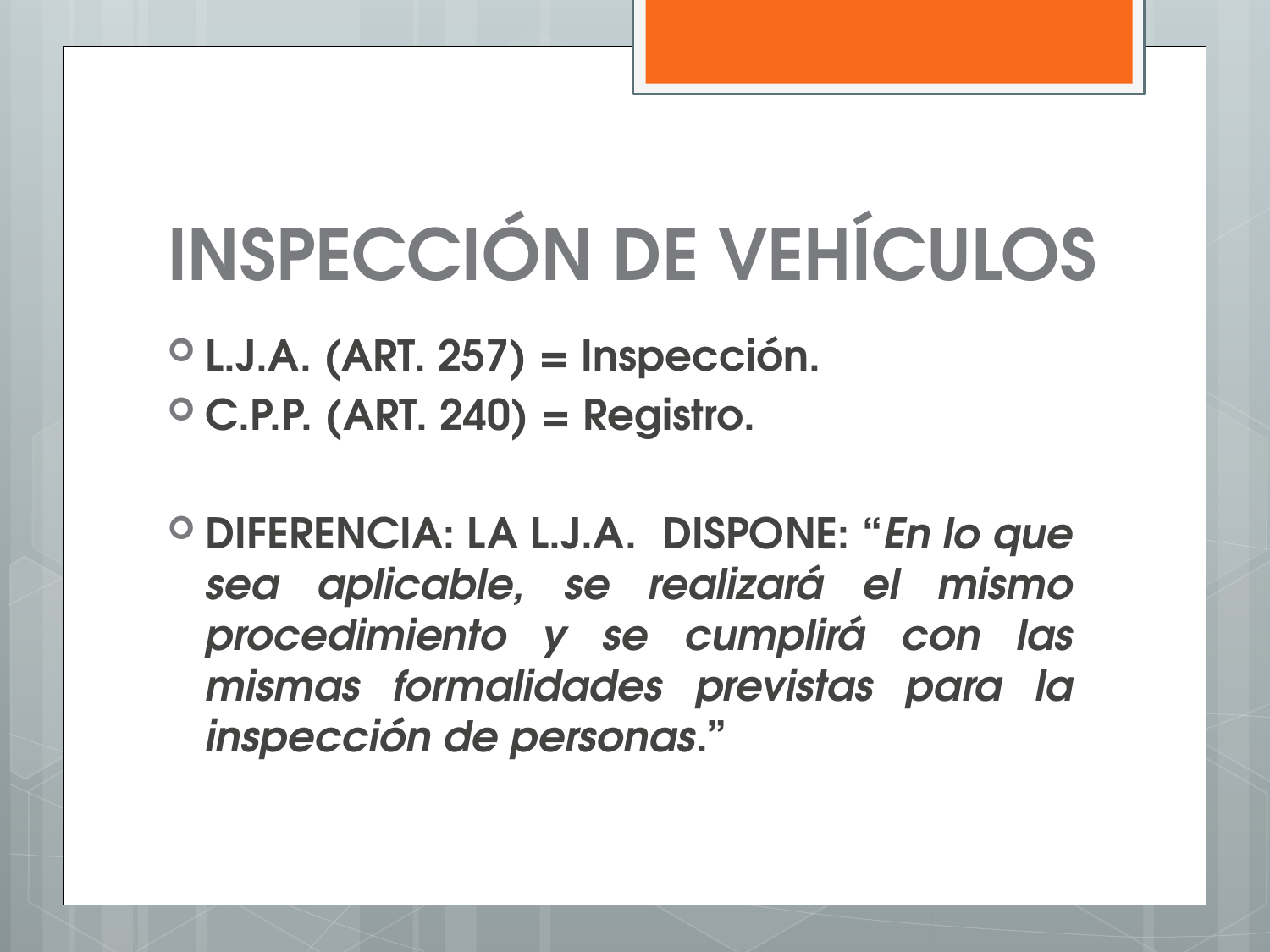

# INSPECCIÓN DE VEHÍCULOS
L.J.A. (ART. 257) = Inspección.
C.P.P. (ART. 240) = Registro.

DIFERENCIA: LA L.J.A.  DISPONE: “En lo que sea aplicable, se realizará el mismo procedimiento y se cumplirá con las mismas formalidades previstas para la inspección de personas.”